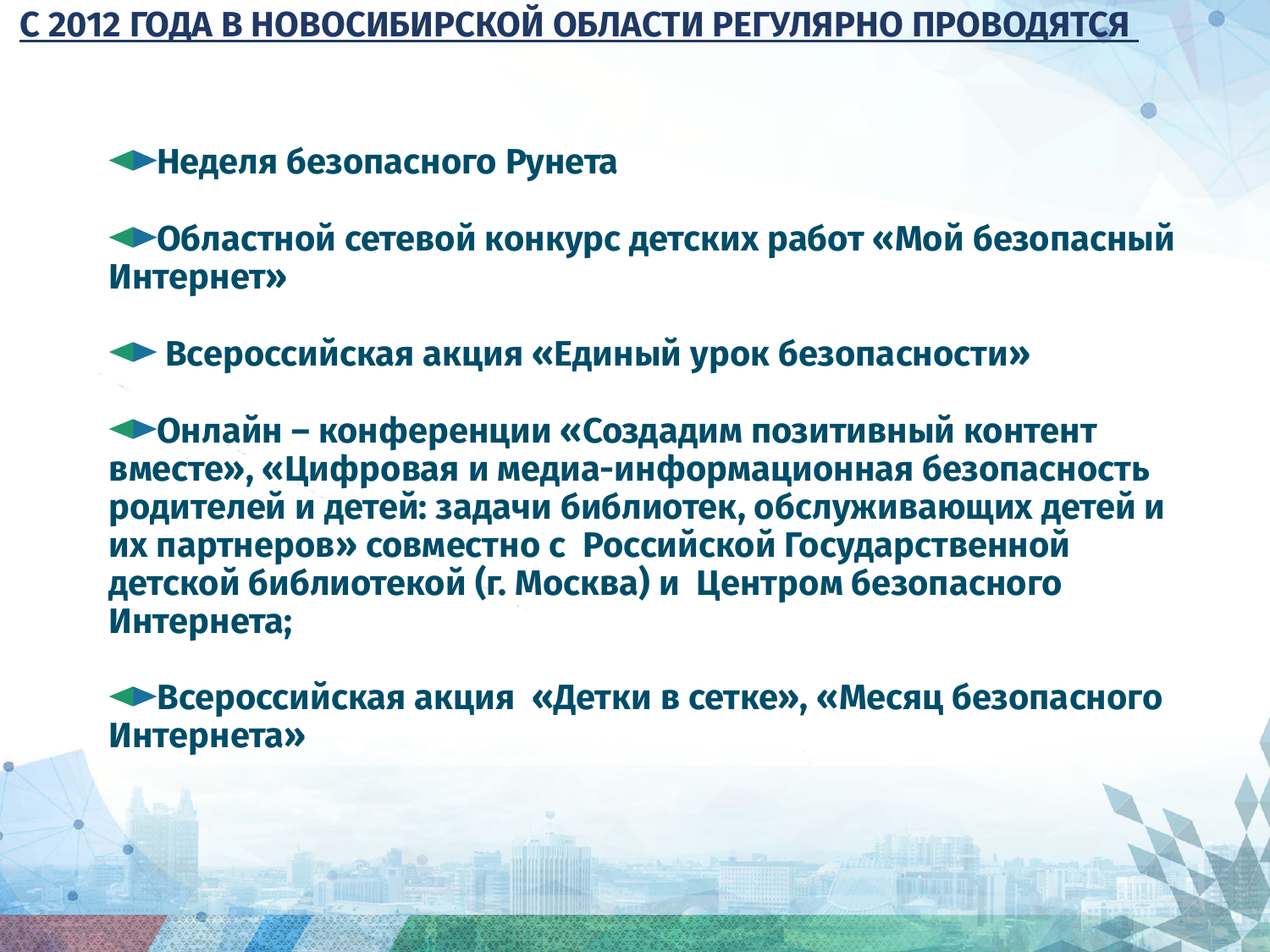

# С 2012 года в Новосибирской области регулярно проводятся
Неделя безопасного Рунета
Областной сетевой конкурс детских работ «Мой безопасный Интернет»
 Всероссийская акция «Единый урок безопасности»
Онлайн – конференции «Создадим позитивный контент вместе», «Цифровая и медиа-информационная безопасность родителей и детей: задачи библиотек, обслуживающих детей и их партнеров» совместно с  Российской Государственной детской библиотекой (г. Москва) и  Центром безопасного Интернета;
Всероссийская акция  «Детки в сетке», «Месяц безопасного Интернета»